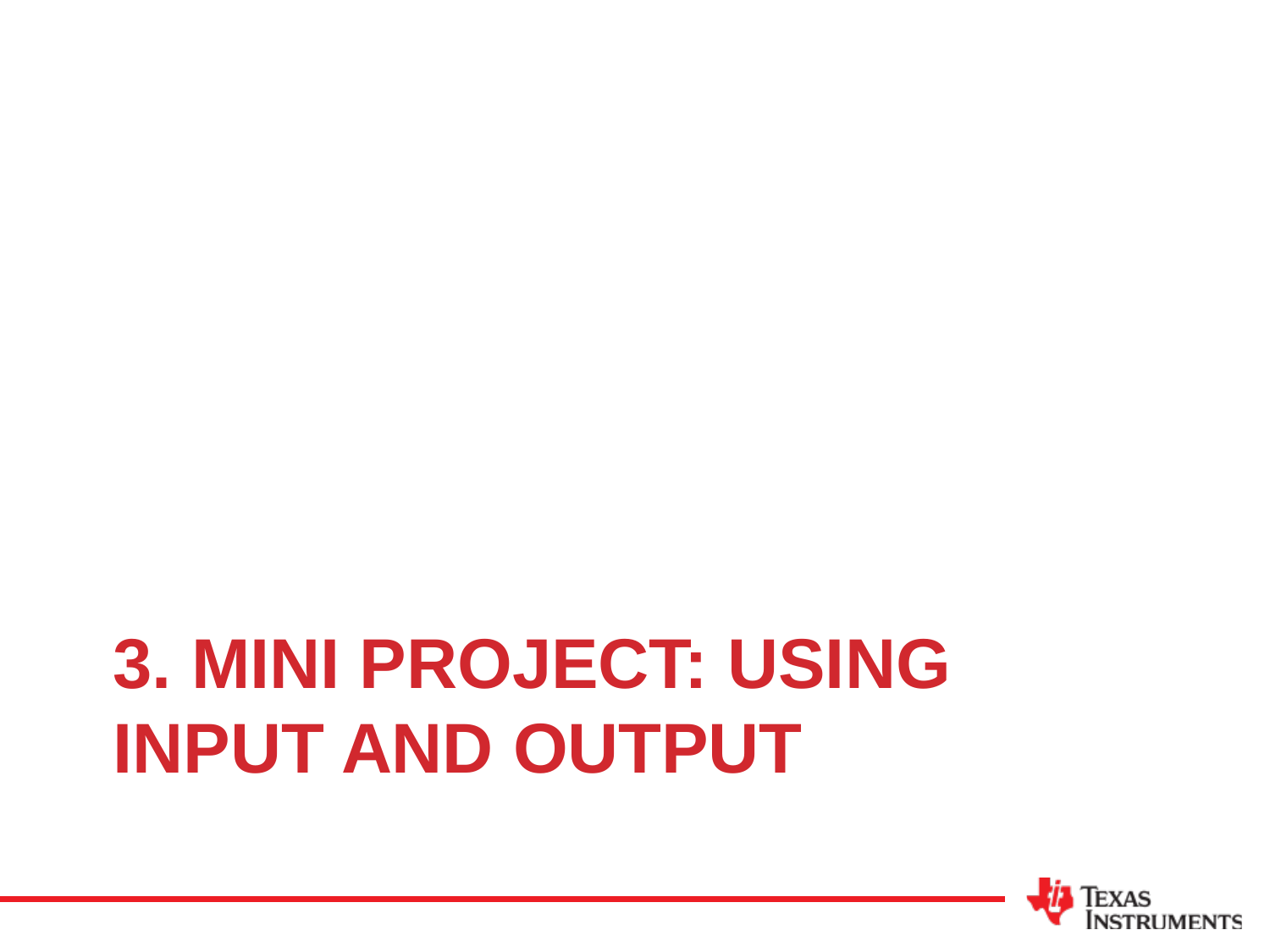

# 3. Mini Project: Using InPut and OutPUT